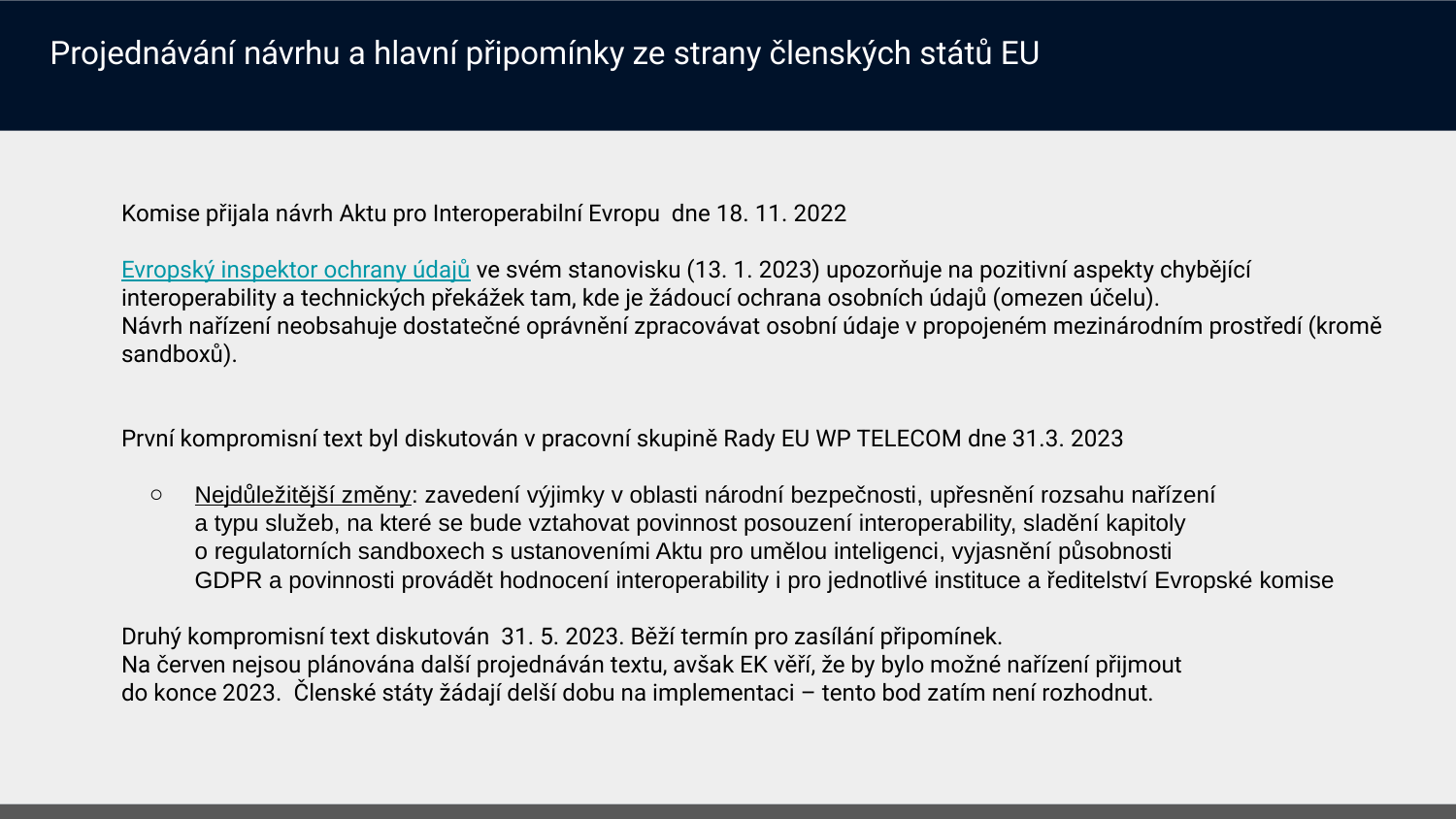

# Projednávání návrhu a hlavní připomínky ze strany členských států EU
Komise přijala návrh Aktu pro Interoperabilní Evropu  dne 18. 11. 2022

Evropský inspektor ochrany údajů ve svém stanovisku (13. 1. 2023) upozorňuje na pozitivní aspekty chybějící interoperability a technických překážek tam, kde je žádoucí ochrana osobních údajů (omezen účelu).
Návrh nařízení neobsahuje dostatečné oprávnění zpracovávat osobní údaje v propojeném mezinárodním prostředí (kromě sandboxů).

První kompromisní text byl diskutován v pracovní skupině Rady EU WP TELECOM dne 31.3. 2023

Nejdůležitější změny: zavedení výjimky v oblasti národní bezpečnosti, upřesnění rozsahu nařízení
a typu služeb, na které se bude vztahovat povinnost posouzení interoperability, sladění kapitoly
o regulatorních sandboxech s ustanoveními Aktu pro umělou inteligenci, vyjasnění působnosti
GDPR a povinnosti provádět hodnocení interoperability i pro jednotlivé instituce a ředitelství Evropské komise

Druhý kompromisní text diskutován  31. 5. 2023. Běží termín pro zasílání připomínek.
Na červen nejsou plánována další projednáván textu, avšak EK věří, že by bylo možné nařízení přijmout
do konce 2023.  Členské státy žádají delší dobu na implementaci – tento bod zatím není rozhodnut.